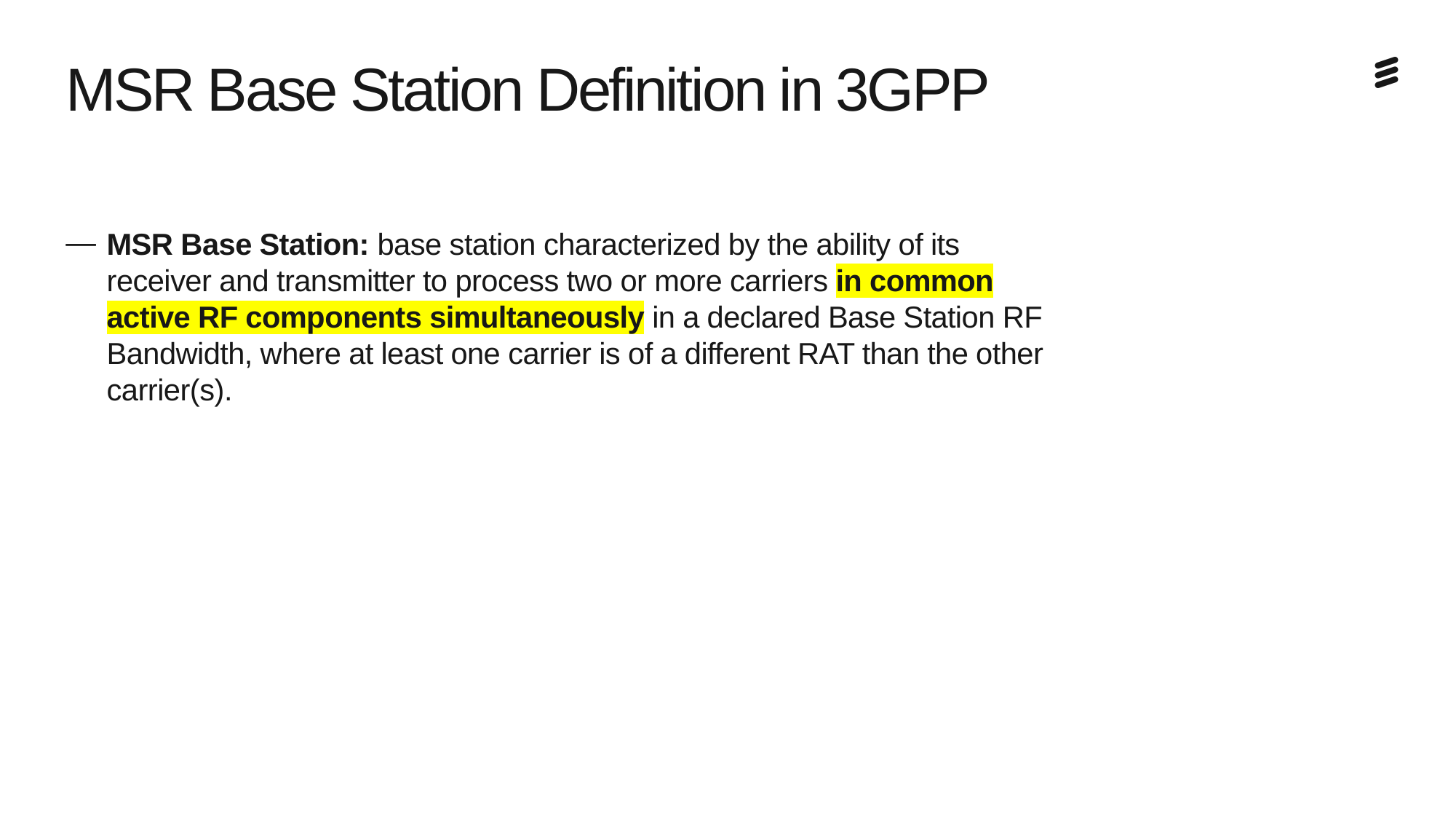

# MSR Base Station Definition in 3GPP
MSR Base Station: base station characterized by the ability of its receiver and transmitter to process two or more carriers in common active RF components simultaneously in a declared Base Station RF Bandwidth, where at least one carrier is of a different RAT than the other carrier(s).